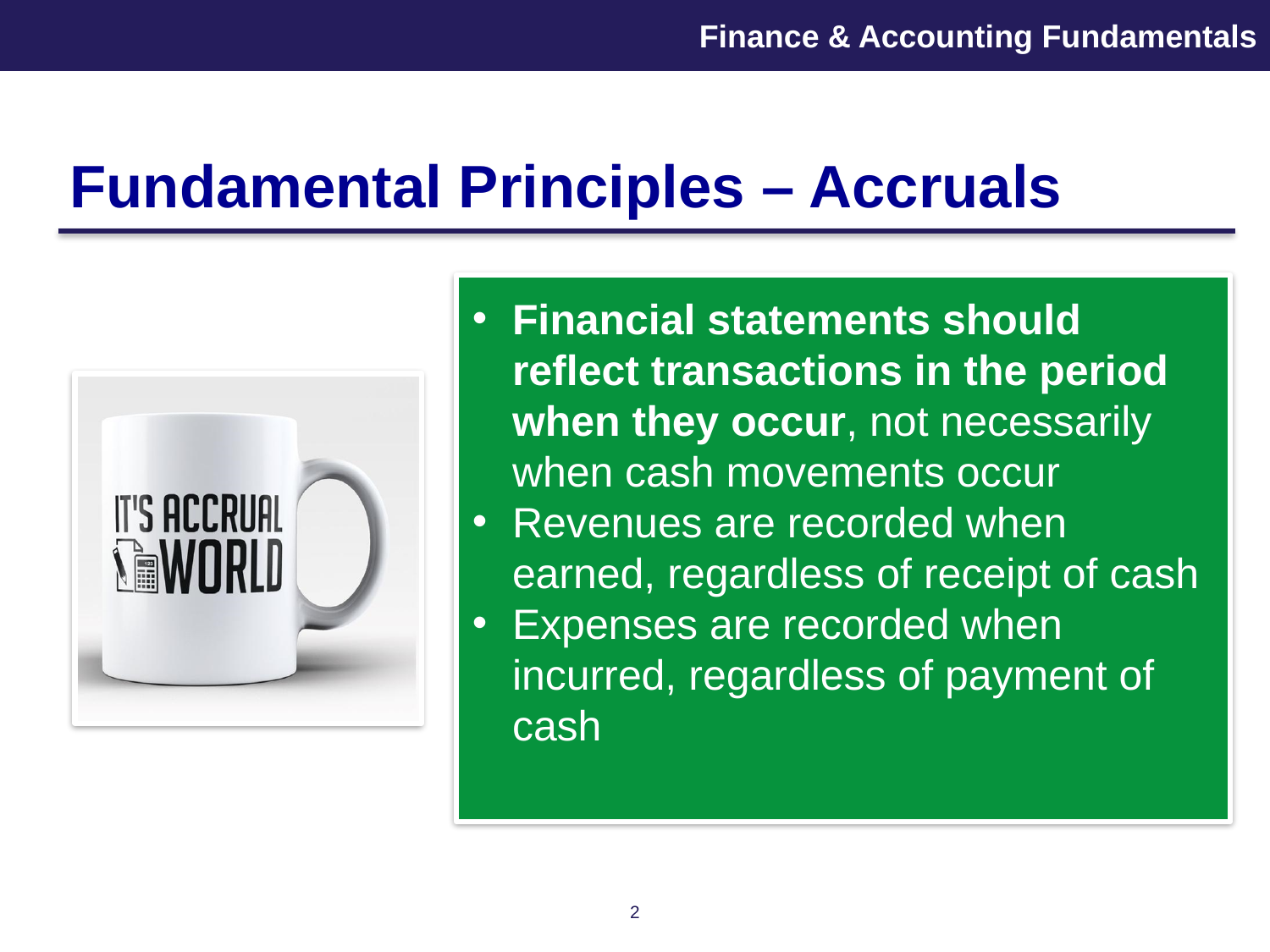

# Fundamental Principles – Accruals

Financial statements should reflect transactions in the period when they occur, not necessarily when cash movements occur
Revenues are recorded when earned, regardless of receipt of cash
Expenses are recorded when incurred, regardless of payment of cash
2